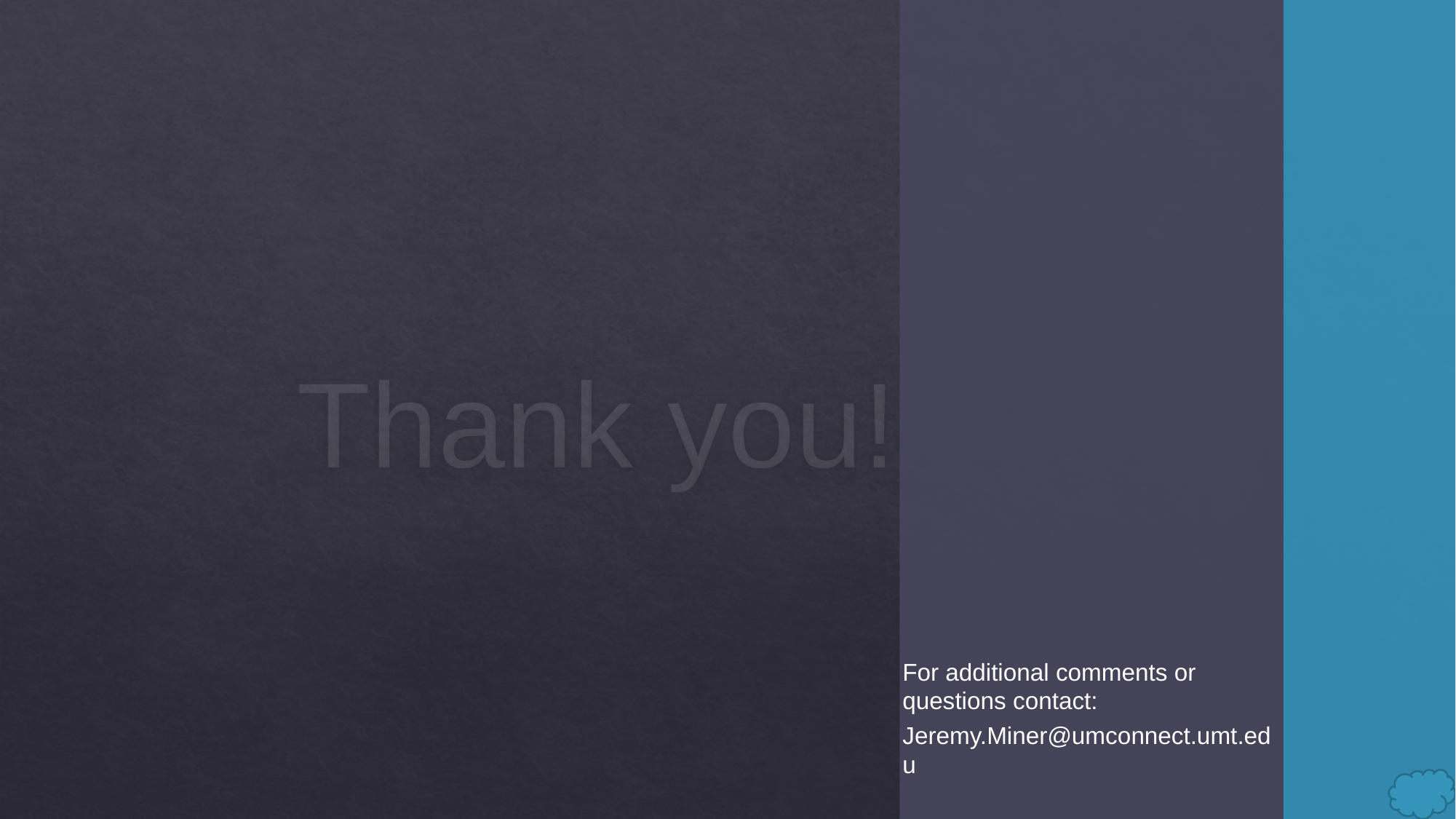

# Thank you!
For additional comments or questions contact:
Jeremy.Miner@umconnect.umt.edu